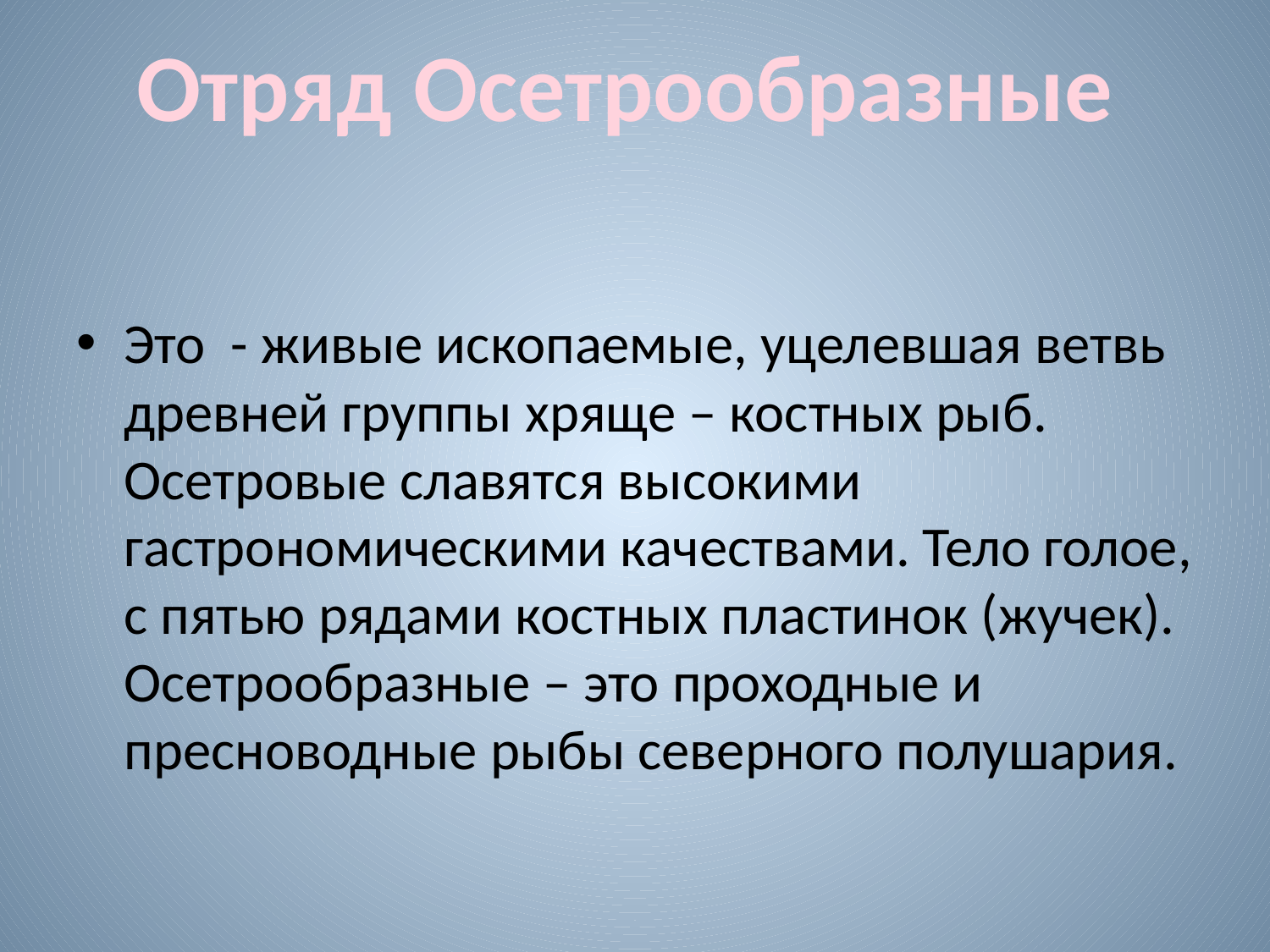

Отряд Осетрообразные

Это  - живые ископаемые, уцелевшая ветвь древней группы хряще – костных рыб. Осетровые славятся высокими гастрономическими качествами. Тело голое, с пятью рядами костных пластинок (жучек). Осетрообразные – это проходные и пресноводные рыбы северного полушария.